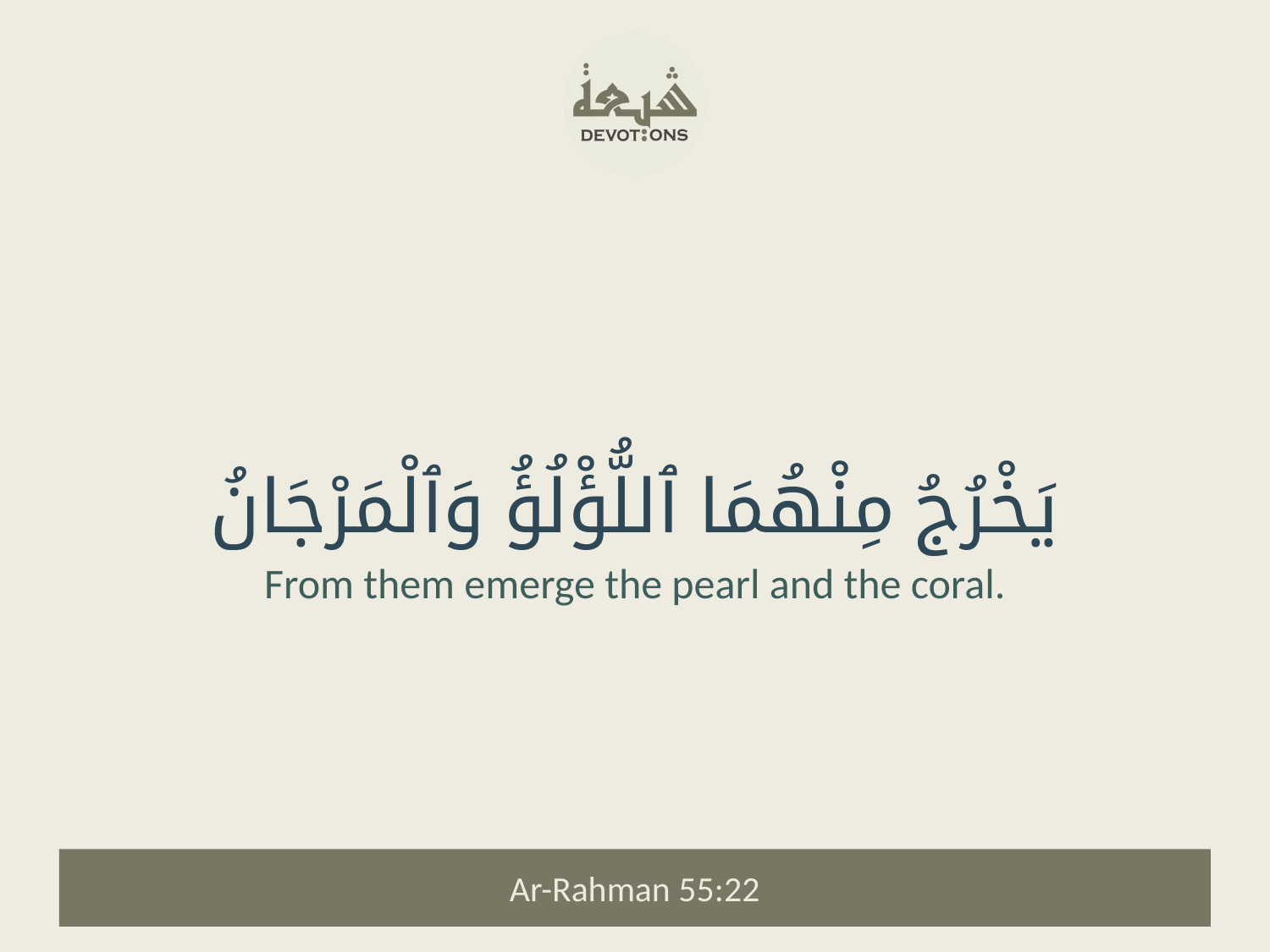

يَخْرُجُ مِنْهُمَا ٱللُّؤْلُؤُ وَٱلْمَرْجَانُ
From them emerge the pearl and the coral.
Ar-Rahman 55:22